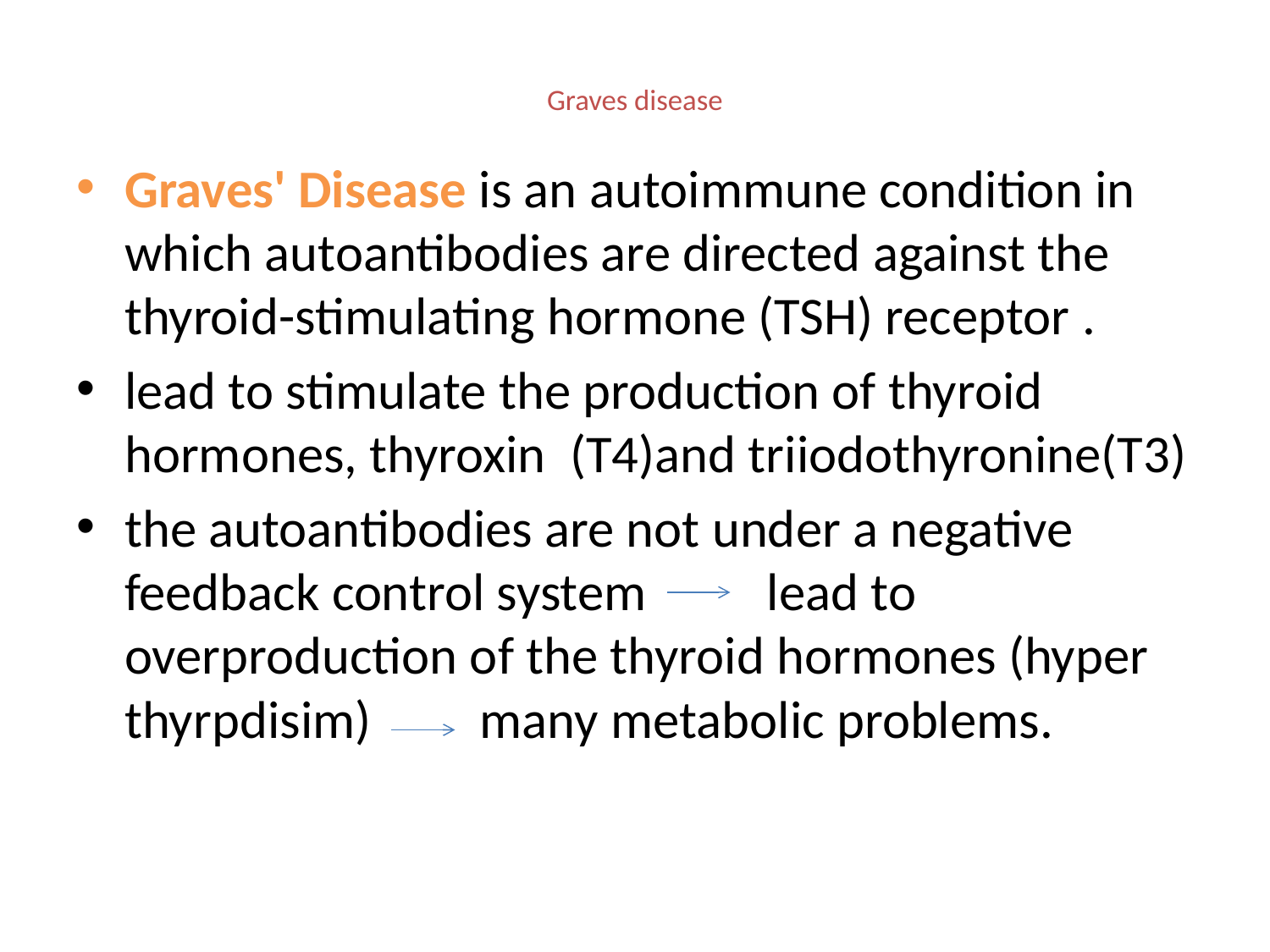

# Graves disease
Graves' Disease is an autoimmune condition in which autoantibodies are directed against the thyroid-stimulating hormone (TSH) receptor .
lead to stimulate the production of thyroid hormones, thyroxin  (T4)and triiodothyronine(T3)
the autoantibodies are not under a negative feedback control system          lead to overproduction of the thyroid hormones (hyper thyrpdisim)         many metabolic problems.